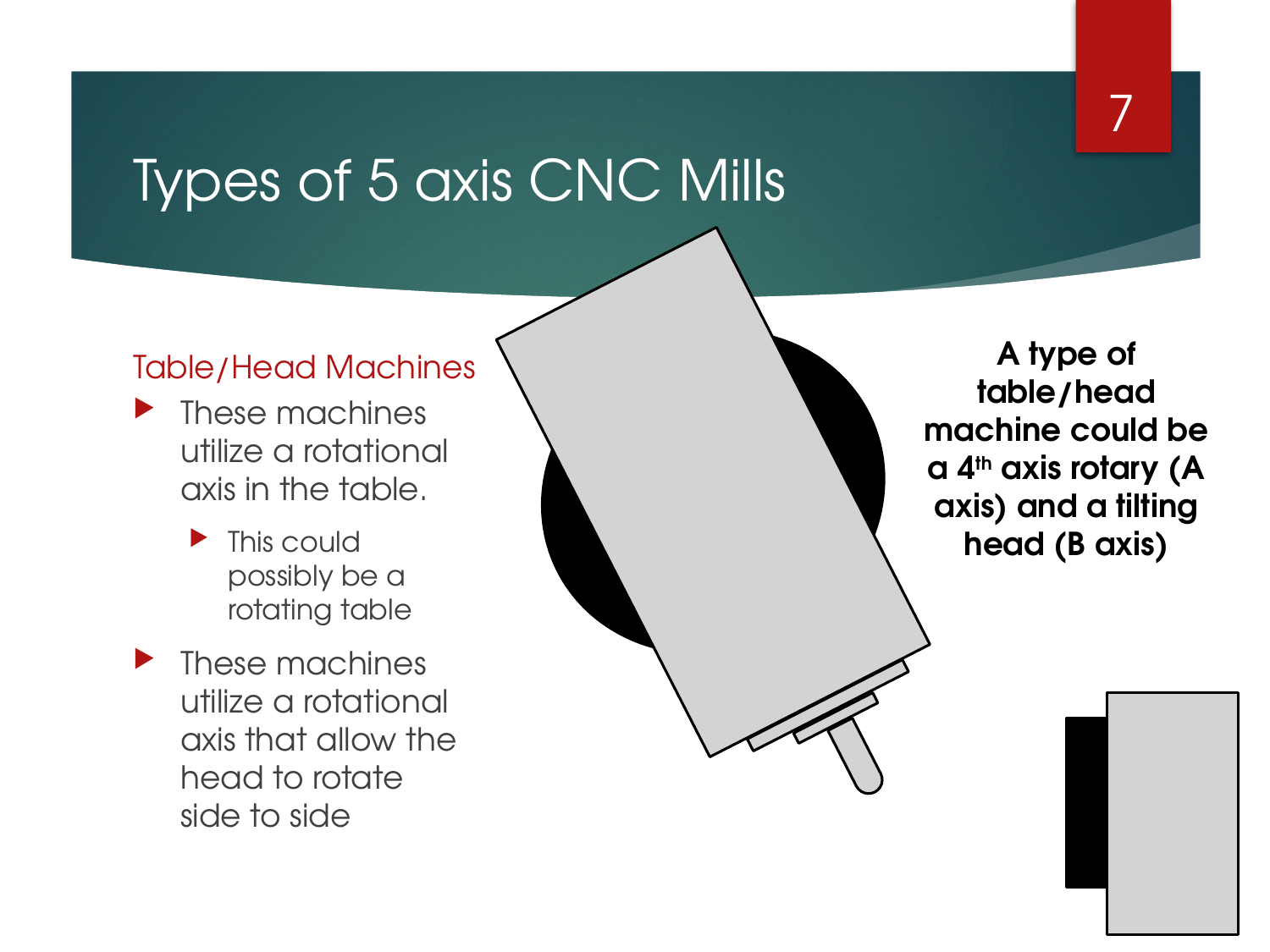

7
# Types of 5 axis CNC Mills

Table/Head Machines
A type of table/head machine could be a 4th axis rotary (A axis) and a tilting head (B axis)

These machines utilize a rotational axis in the table.
This could possibly be a rotating table
These machines utilize a rotational axis that allow the head to rotate side to side